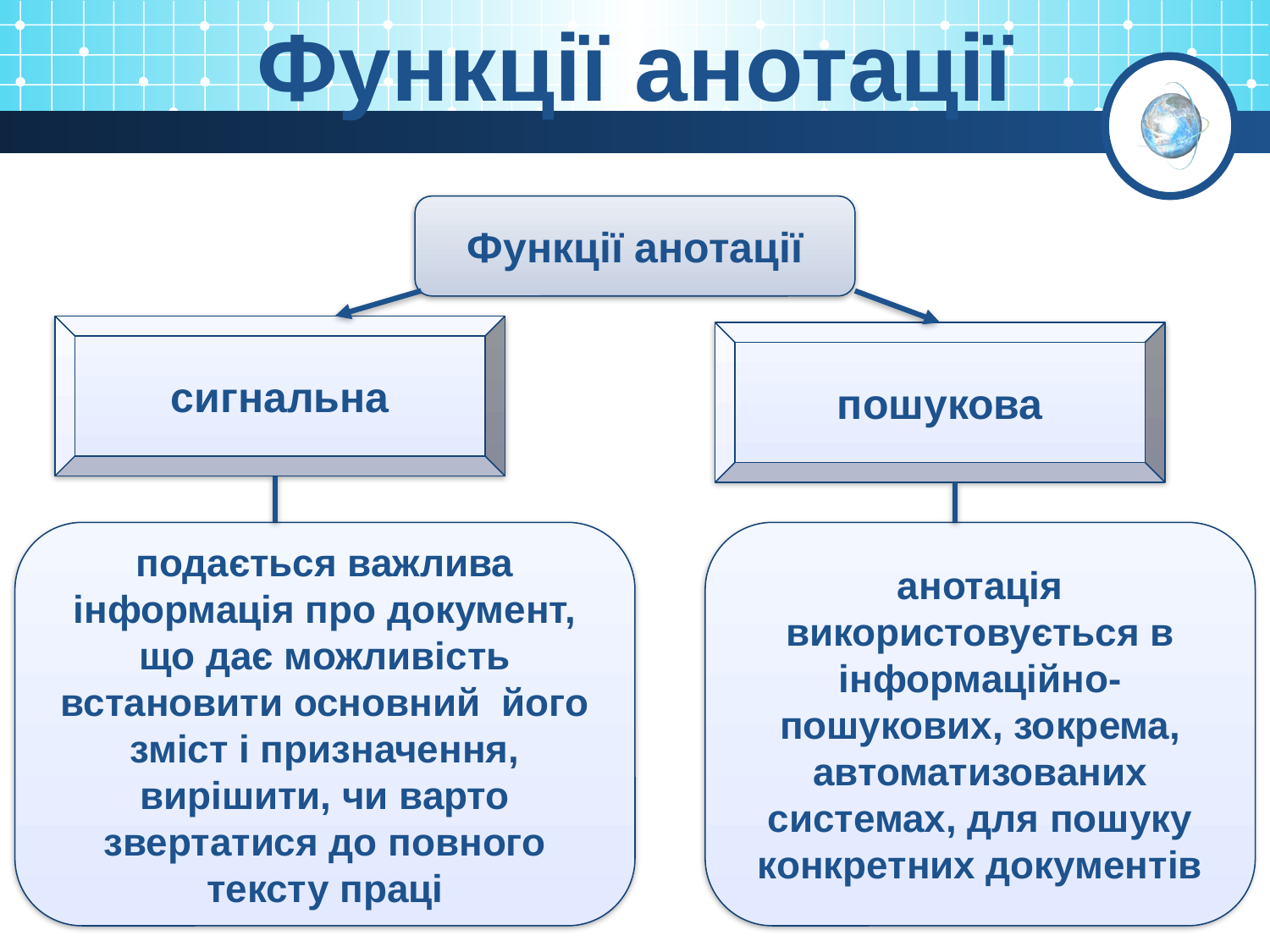

Функції анотації
Функції анотації
сигнальна
пошукова
подається важлива інформація про документ, що дає можливість встановити основний  його зміст і призначення, вирішити, чи варто звертатися до повного тексту праці
анотація використовується в інформаційно-пошукових, зокрема, автоматизованих системах, для пошуку конкретних документів